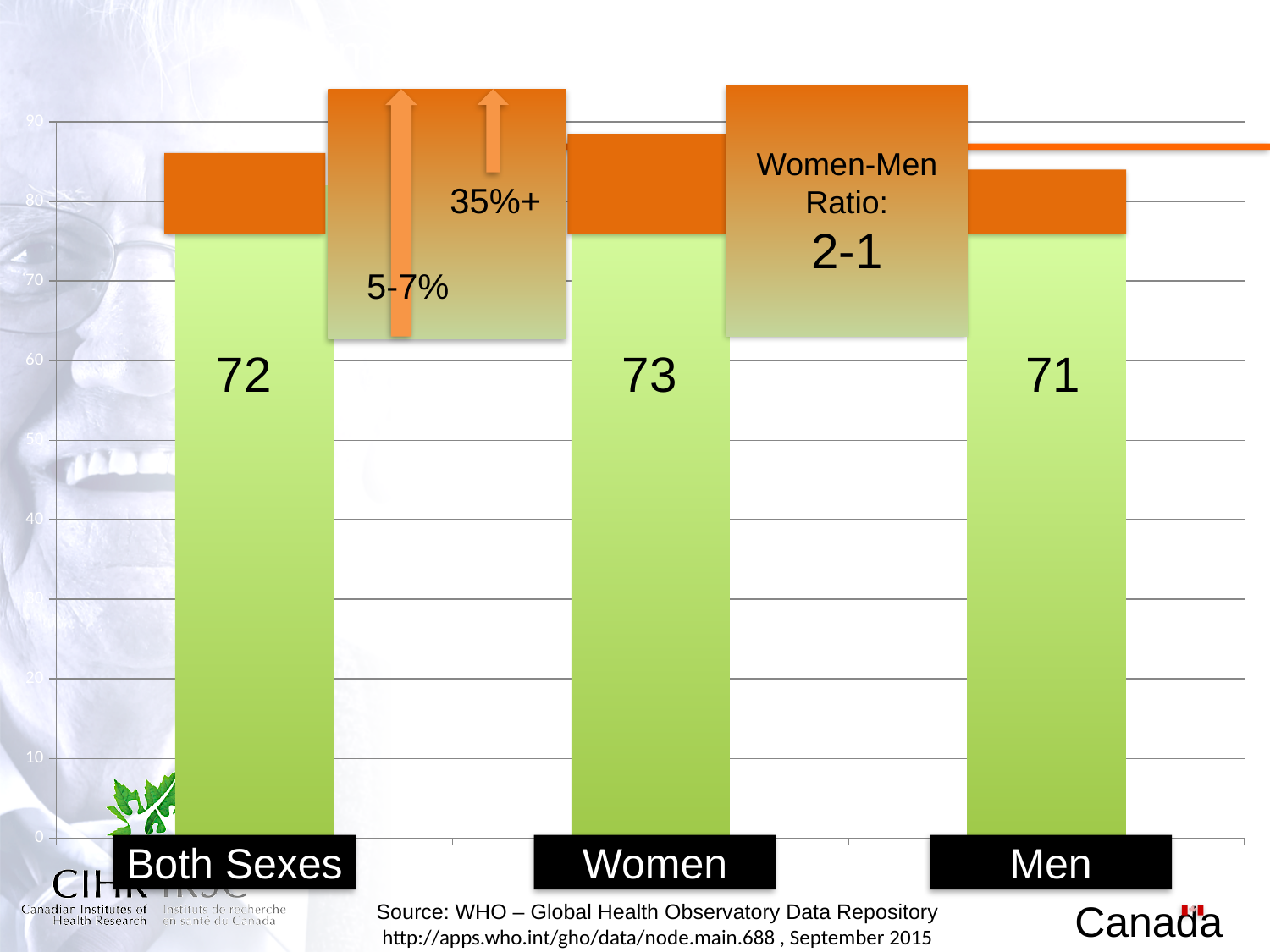

### Chart: Estimated Prevalence of Dementia

| Category | Life expectancy at birth (years) |
|---|---|
| both sexes | 82.0 |
| female | 84.0 |
| male | 80.0 |
(Prince, 2013 & CAHS, 1994)
Women-Men Ratio:
2-1

35%+
5-7%

72
73
71
Both Sexes
Women
Men
Source: WHO – Global Health Observatory Data Repository
http://apps.who.int/gho/data/node.main.688 , September 2015